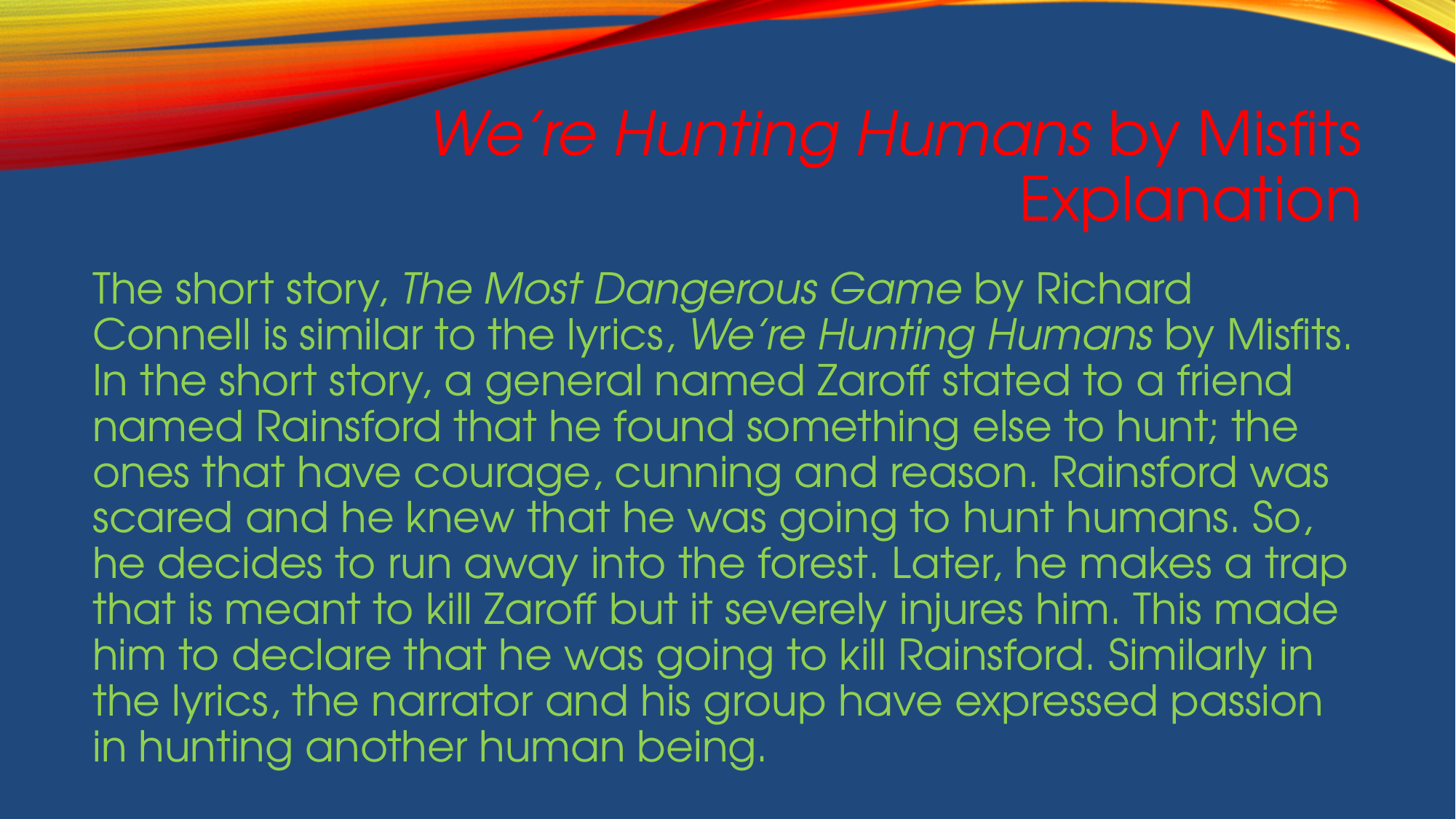

# We’re Hunting Humans by Misfits Explanation
The short story, The Most Dangerous Game by Richard Connell is similar to the lyrics, We’re Hunting Humans by Misfits. In the short story, a general named Zaroff stated to a friend named Rainsford that he found something else to hunt; the ones that have courage, cunning and reason. Rainsford was scared and he knew that he was going to hunt humans. So, he decides to run away into the forest. Later, he makes a trap that is meant to kill Zaroff but it severely injures him. This made him to declare that he was going to kill Rainsford. Similarly in the lyrics, the narrator and his group have expressed passion in hunting another human being.